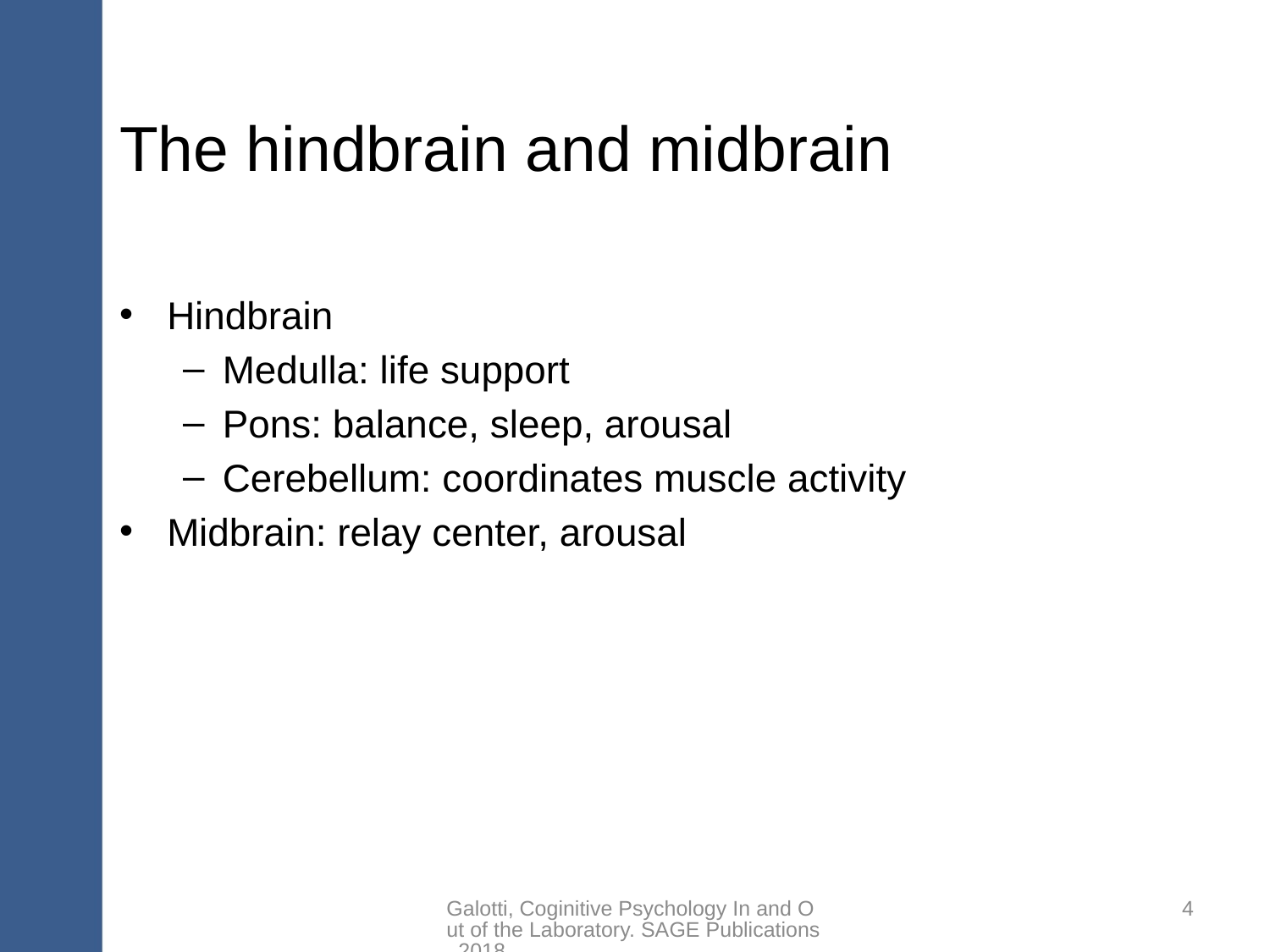

# The hindbrain and midbrain
Hindbrain
Medulla: life support
Pons: balance, sleep, arousal
Cerebellum: coordinates muscle activity
Midbrain: relay center, arousal
Galotti, Coginitive Psychology In and Out of the Laboratory. SAGE Publications, 2018.
4